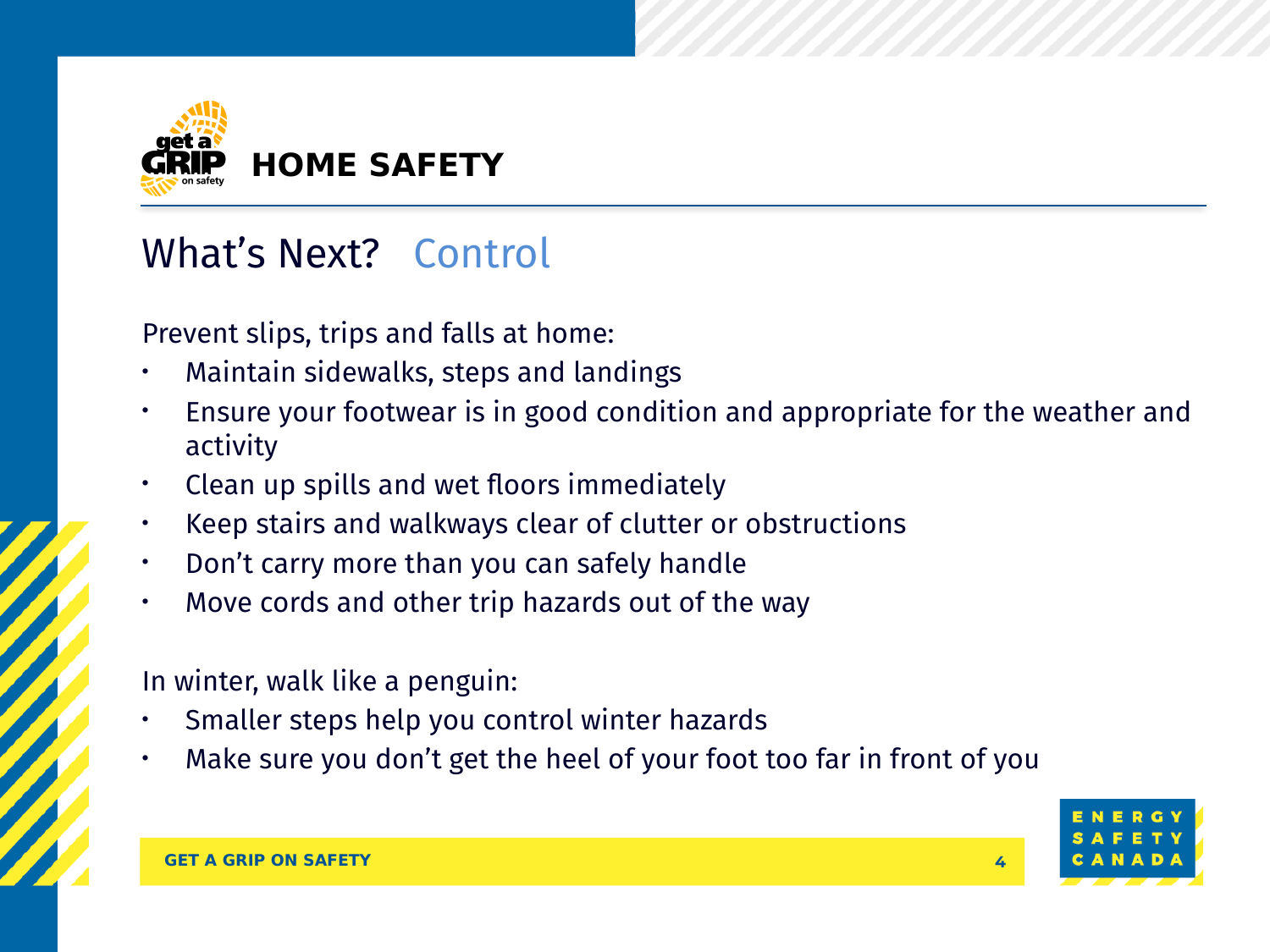

# HOME safety
What’s Next?   Control
Prevent slips, trips and falls at home:
Maintain sidewalks, steps and landings
Ensure your footwear is in good condition and appropriate for the weather and activity
Clean up spills and wet floors immediately
Keep stairs and walkways clear of clutter or obstructions
Don’t carry more than you can safely handle
Move cords and other trip hazards out of the way

In winter, walk like a penguin:
Smaller steps help you control winter hazards
Make sure you don’t get the heel of your foot too far in front of you
Get a grip on safety
4